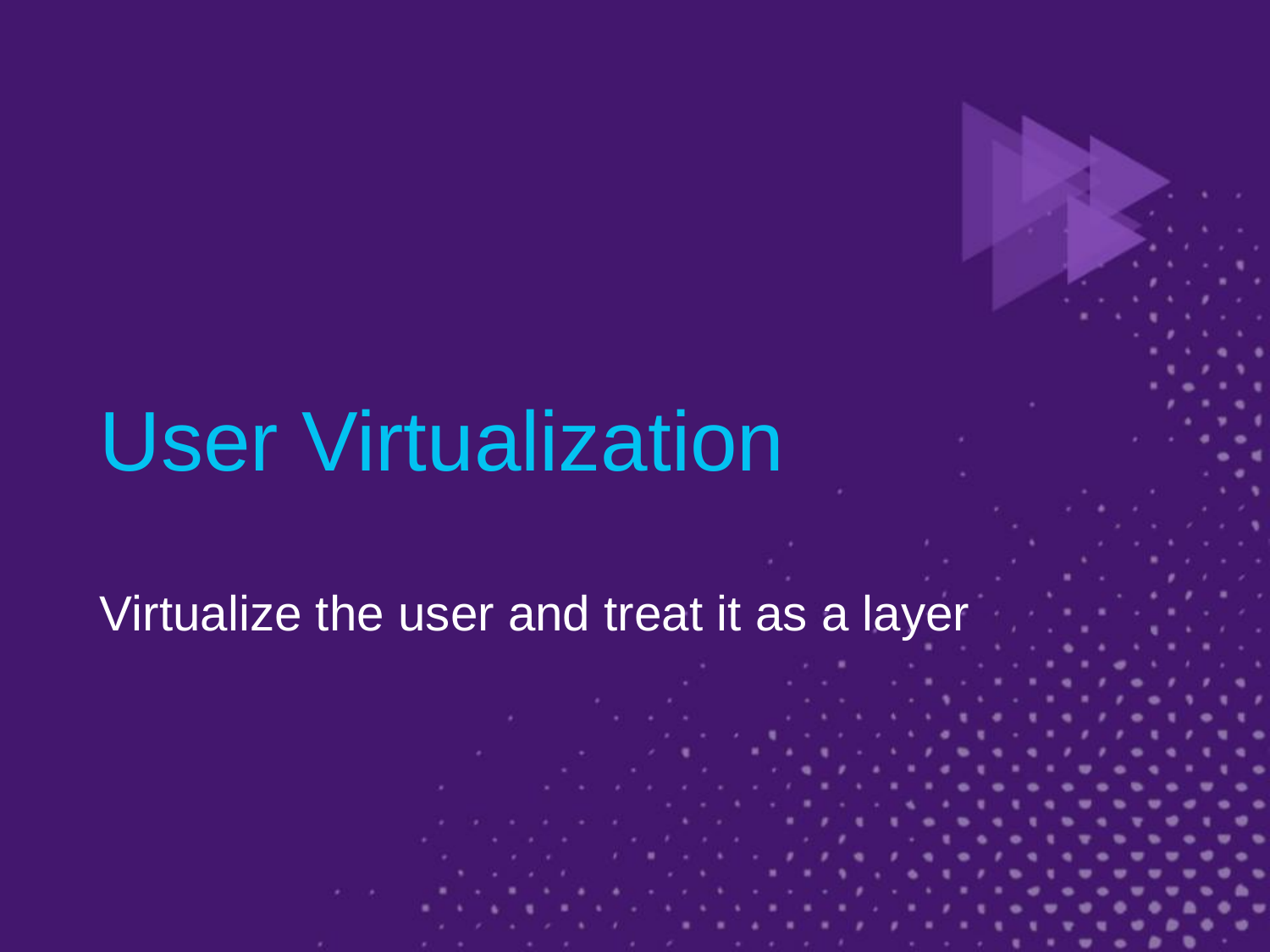

# User Virtualization
Virtualize the user and treat it as a layer